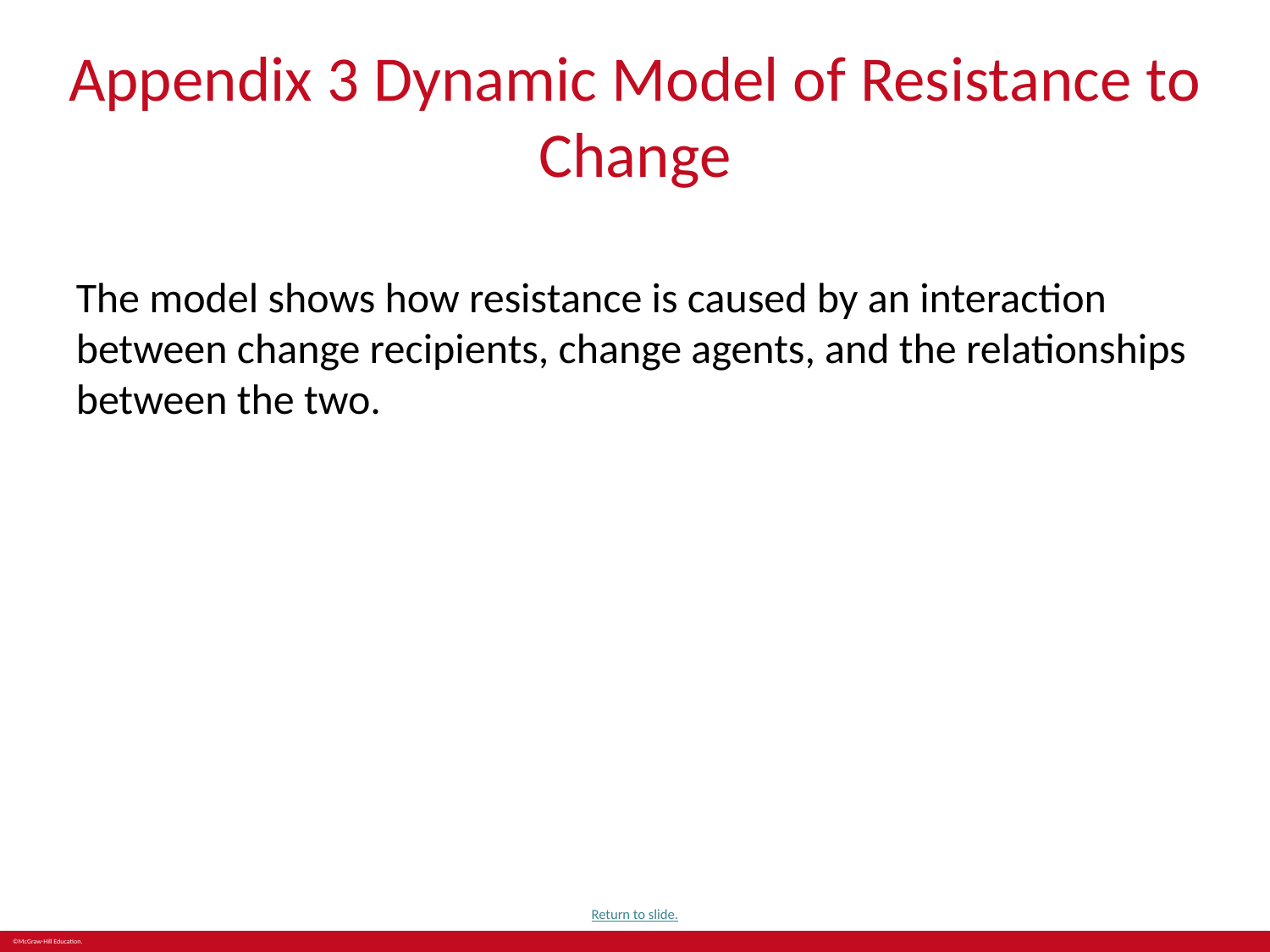

# Appendix 3 Dynamic Model of Resistance to Change
The model shows how resistance is caused by an interaction between change recipients, change agents, and the relationships between the two.
Return to slide.